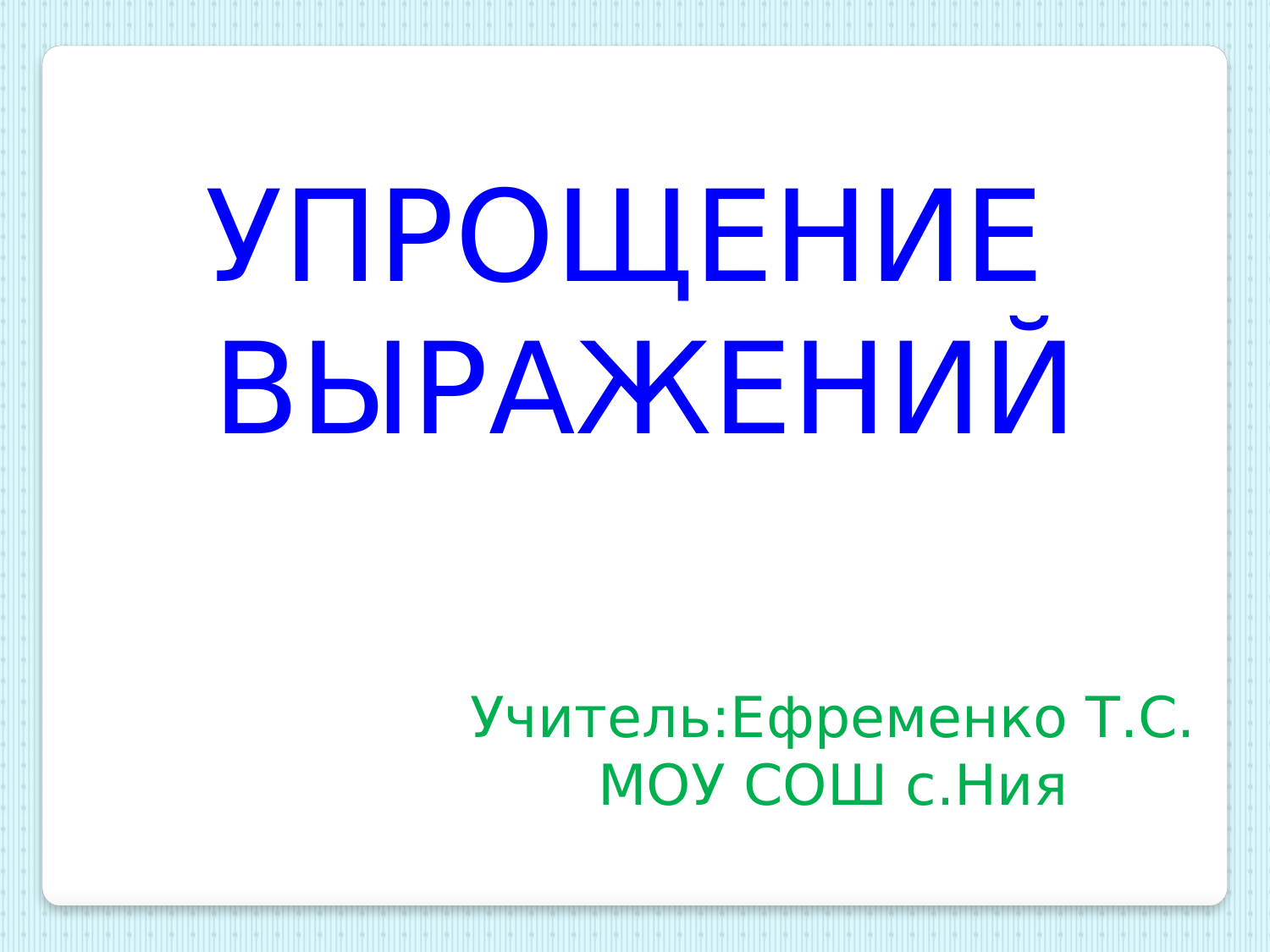

УПРОЩЕНИЕ
ВЫРАЖЕНИЙ
Учитель:Ефременко Т.С.
МОУ СОШ с.Ния